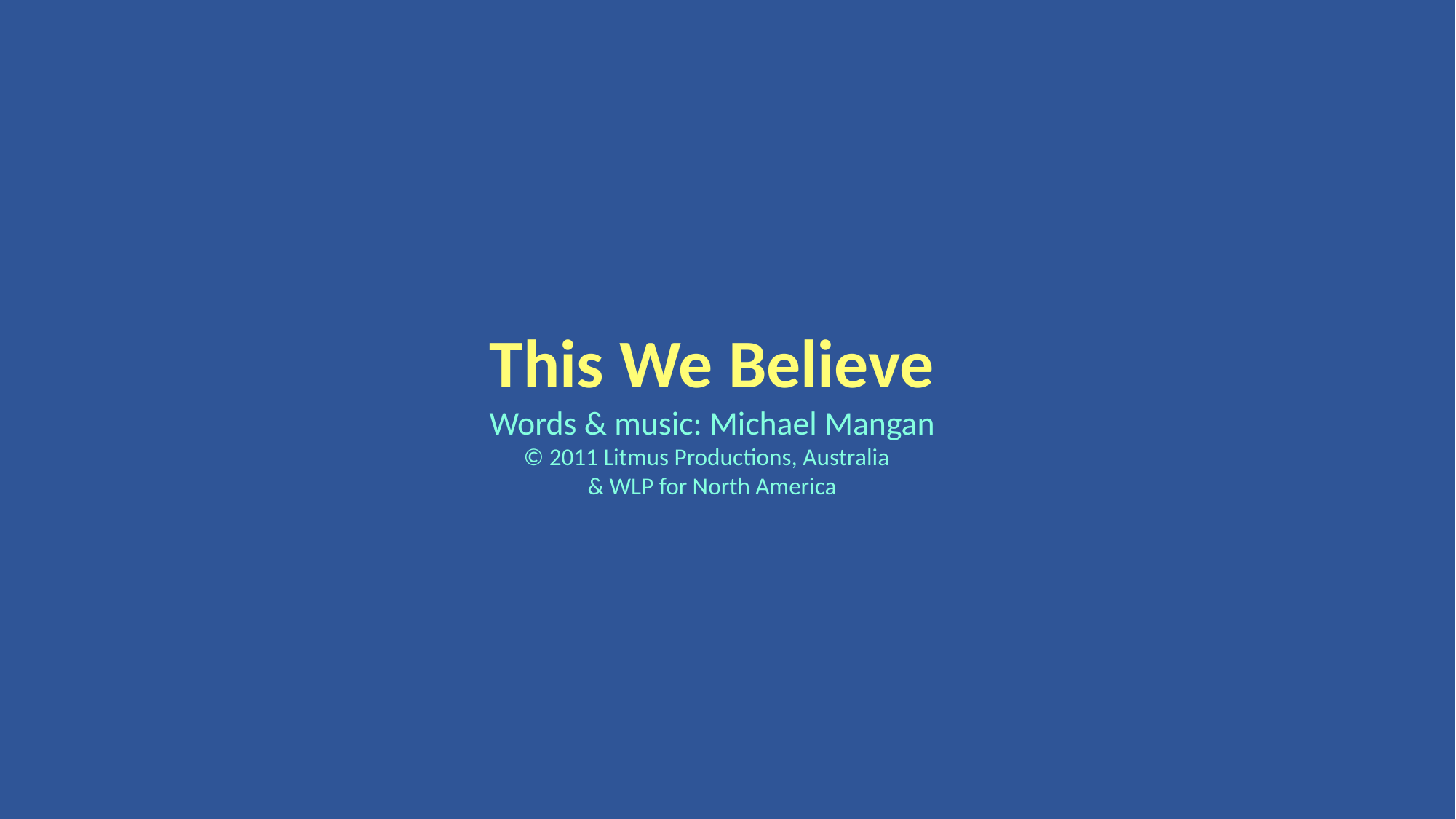

This We Believe
Words & music: Michael Mangan
© 2011 Litmus Productions, Australia
& WLP for North America